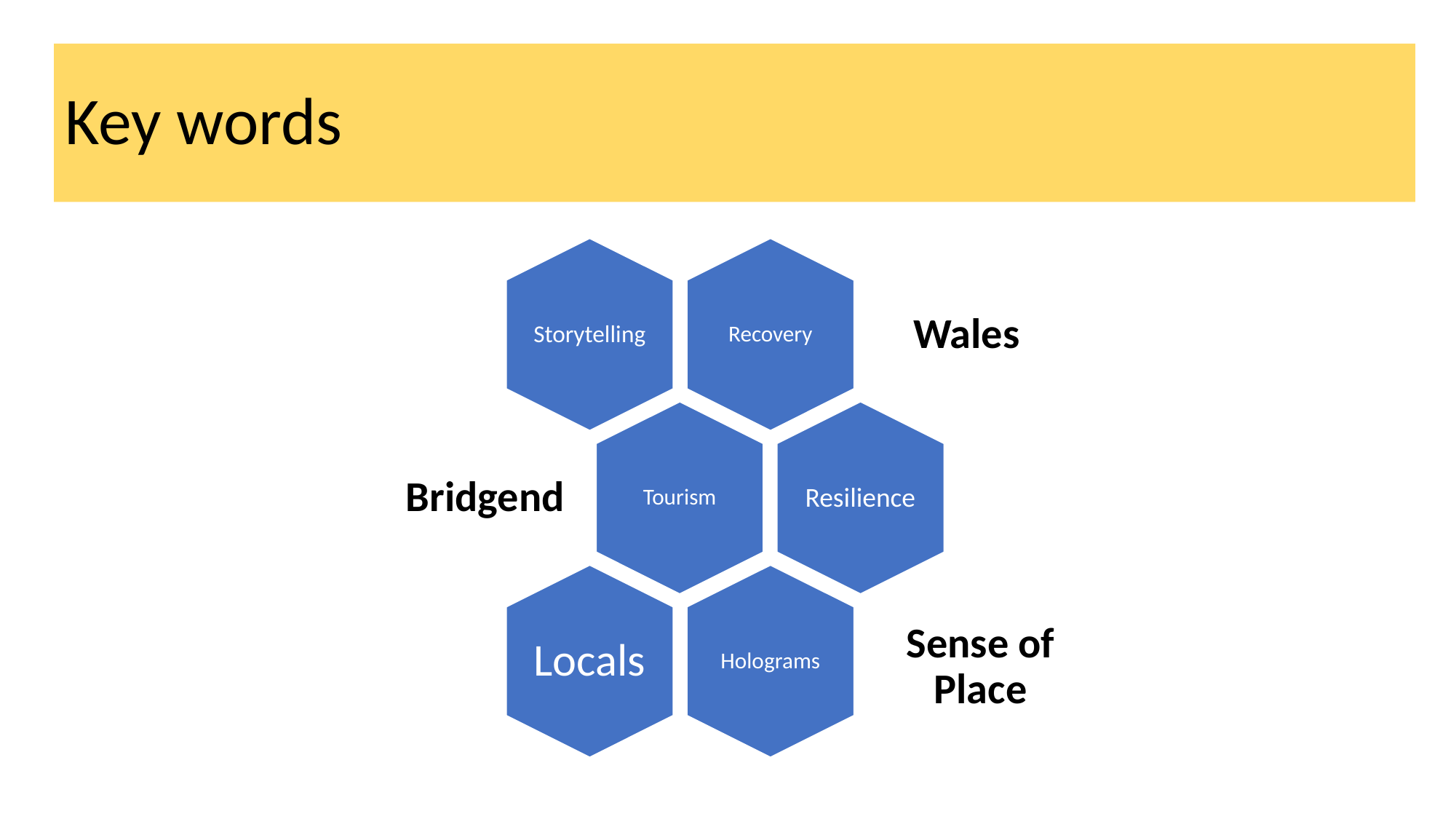

# Key words
Recovery
Wales
Storytelling
Tourism
Bridgend
Resilience
Holograms
Sense of Place
Locals